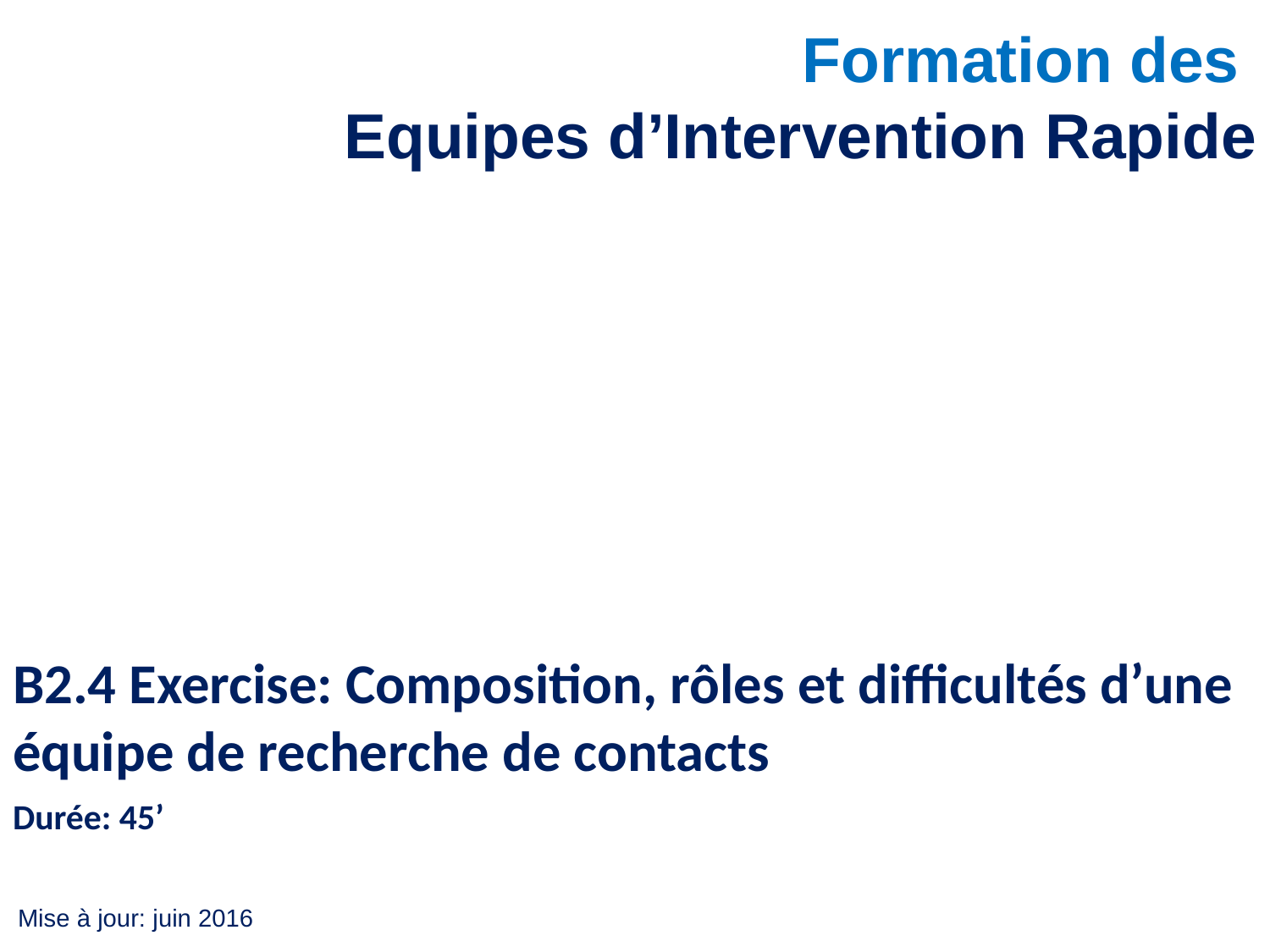

Formation des
Equipes d’Intervention Rapide
B2.4 Exercise: Composition, rôles et difficultés d’une équipe de recherche de contacts
Durée: 45’
Mise à jour: juin 2016